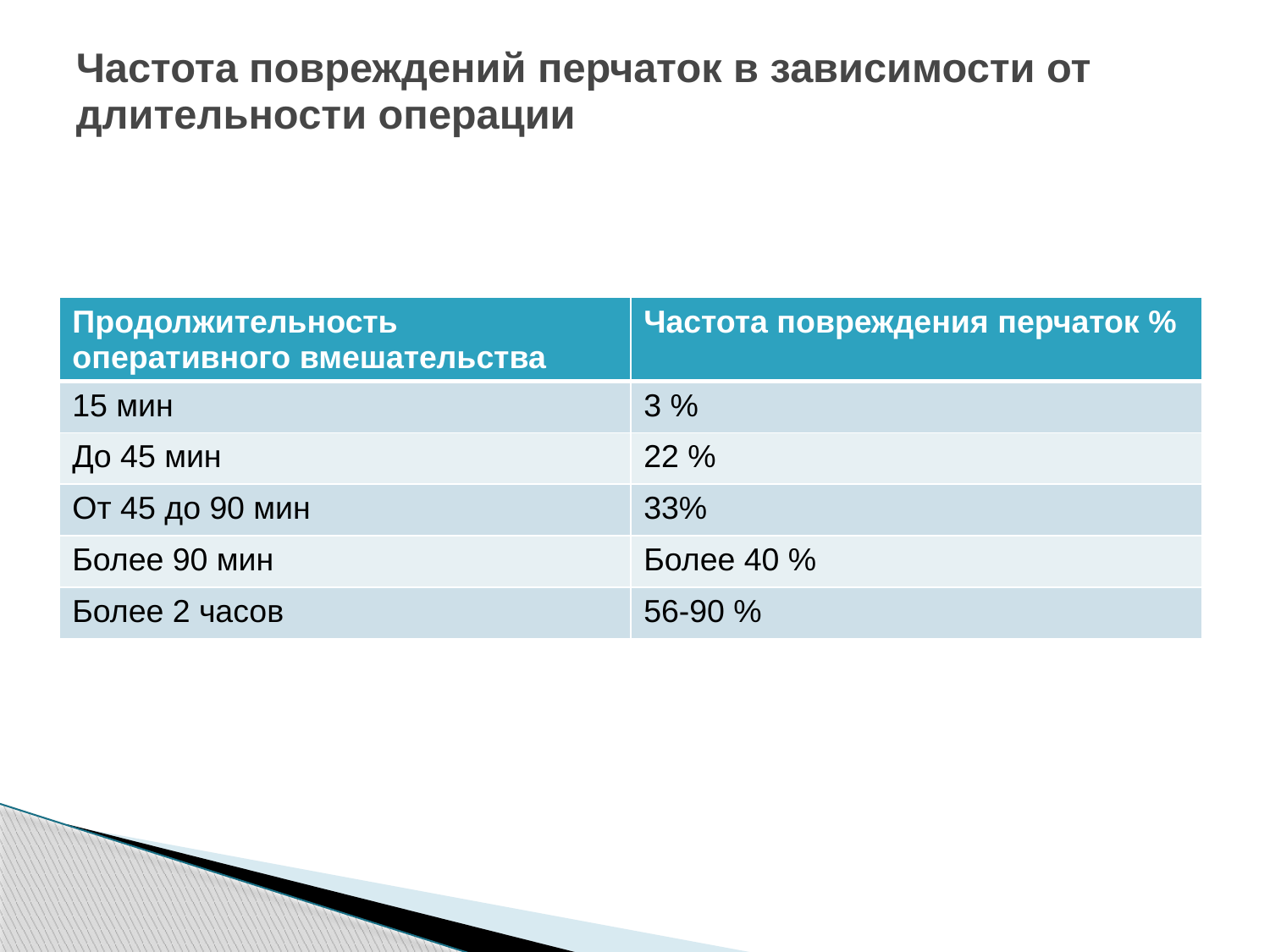

# Частота повреждений перчаток в зависимости от длительности операции
| Продолжительность оперативного вмешательства | Частота повреждения перчаток % |
| --- | --- |
| 15 мин | 3 % |
| До 45 мин | 22 % |
| От 45 до 90 мин | 33% |
| Более 90 мин | Более 40 % |
| Более 2 часов | 56-90 % |